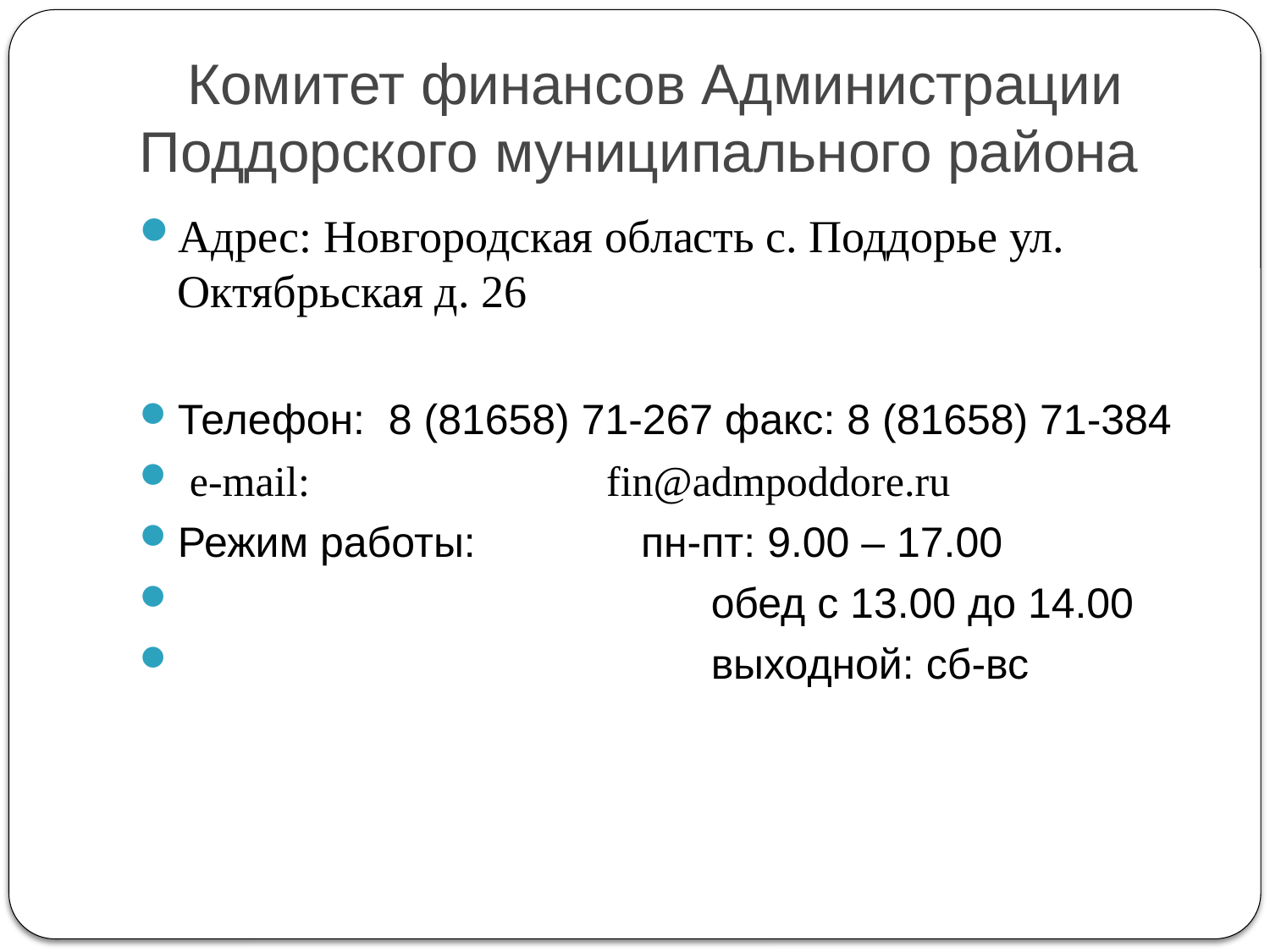

# Комитет финансов Администрации Поддорского муниципального района
Адрес: Новгородская область с. Поддорье ул. Октябрьская д. 26

Телефон:  8 (81658) 71-267 факс: 8 (81658) 71-384
 e-mail:                            fin@admpoddore.ru
Режим работы:              пн-пт: 9.00 – 17.00
                                             обед с 13.00 до 14.00
                                             выходной: сб-вс